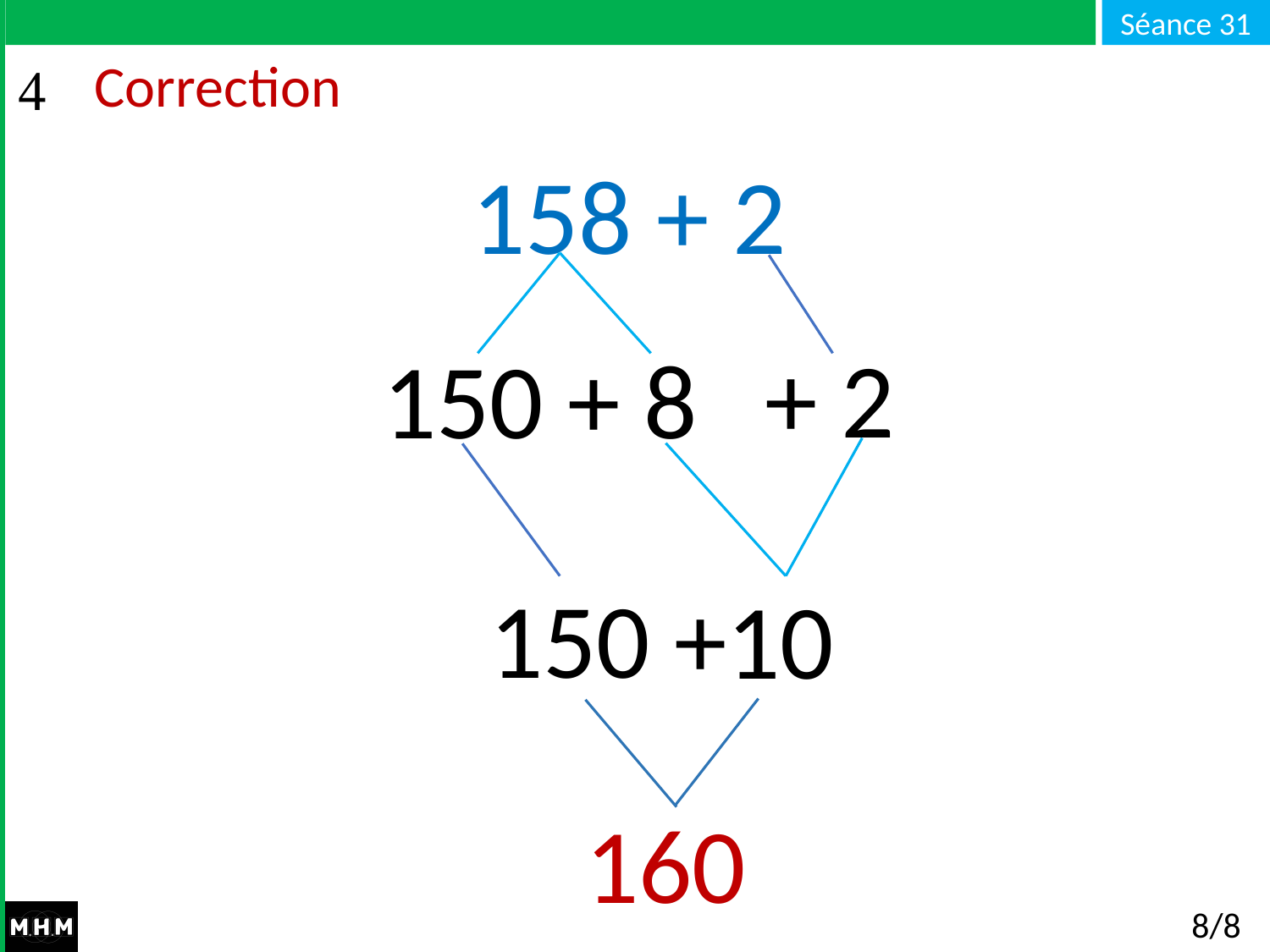

# Correction
158 + 2
+ 2
150 + 8
150 +
10
160
8/8